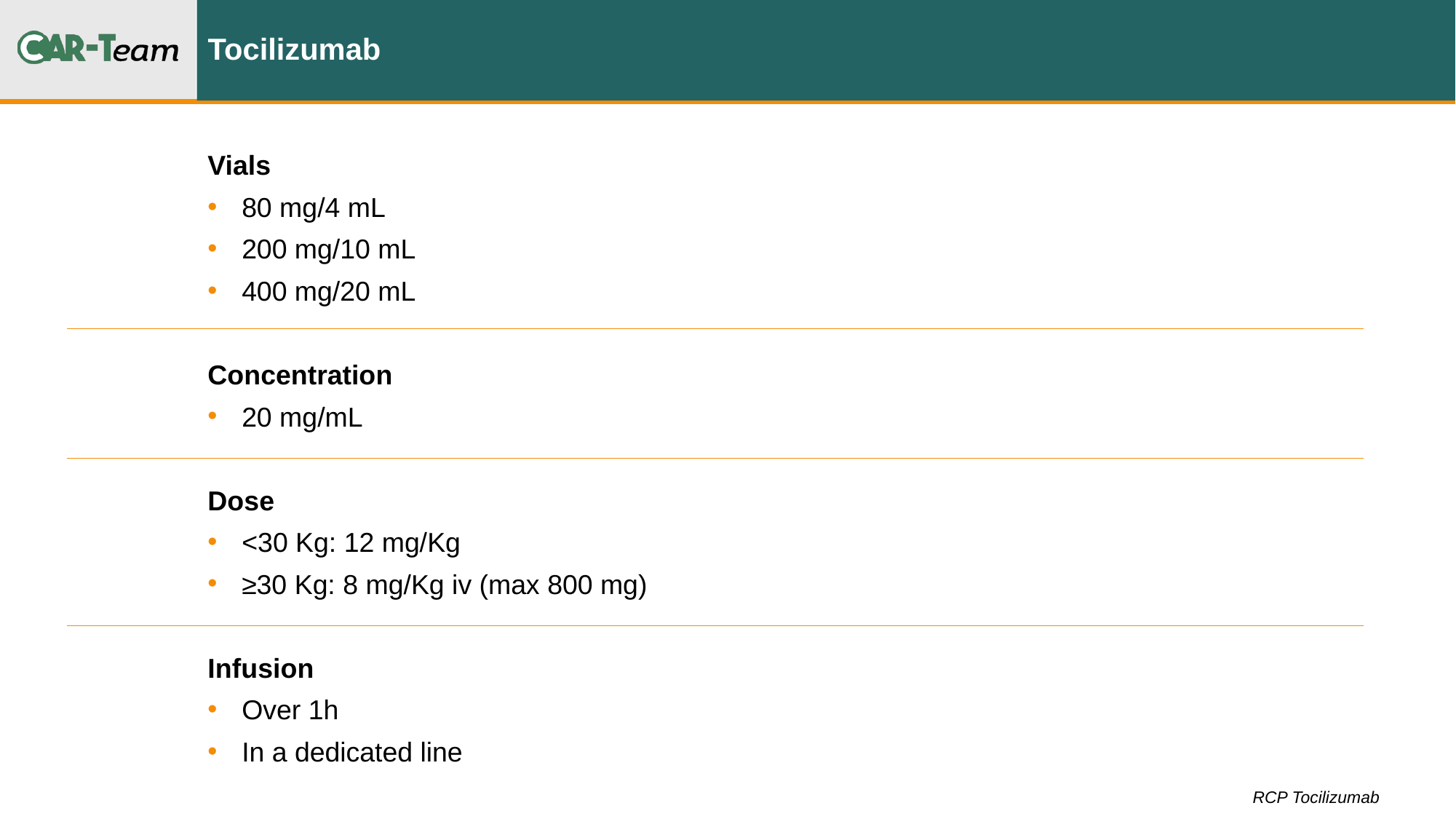

# Tocilizumab
Vials
80 mg/4 mL
200 mg/10 mL
400 mg/20 mL

Concentration
20 mg/mL

Dose
<30 Kg: 12 mg/Kg
≥30 Kg: 8 mg/Kg iv (max 800 mg)

Infusion
Over 1h
In a dedicated line
RCP Tocilizumab